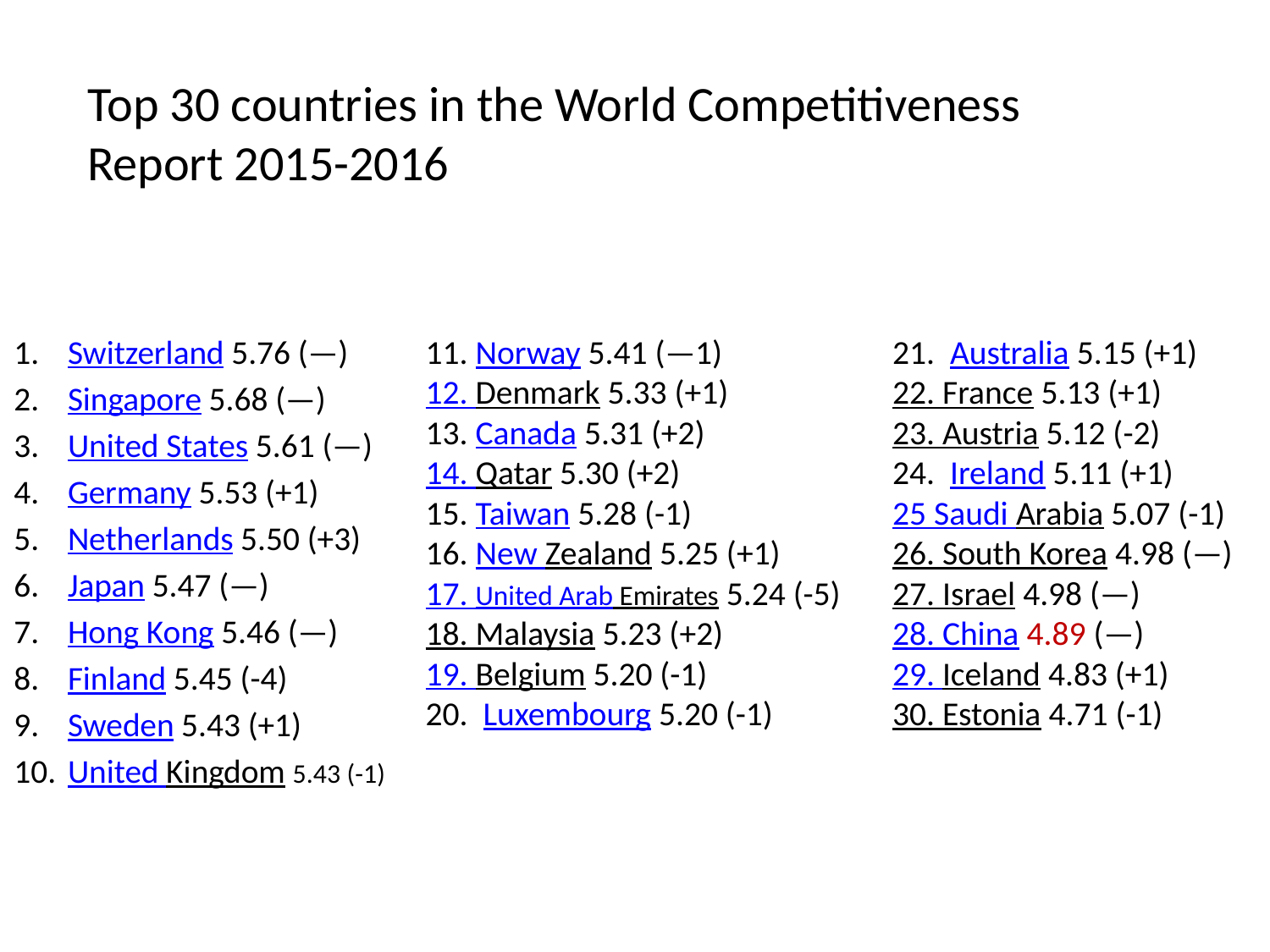

Top 30 countries in the World Competitiveness Report 2015-2016
11. Norway 5.41 (—1)
12. Denmark 5.33 (+1)
13. Canada 5.31 (+2)
14. Qatar 5.30 (+2)
15. Taiwan 5.28 (-1)
16. New Zealand 5.25 (+1)
17. United Arab Emirates 5.24 (-5)
18. Malaysia 5.23 (+2)
19. Belgium 5.20 (-1)
20.  Luxembourg 5.20 (-1)

 Switzerland 5.76 (—)
 Singapore 5.68 (—)
 United States 5.61 (—)
 Germany 5.53 (+1)
 Netherlands 5.50 (+3)
 Japan 5.47 (—)
 Hong Kong 5.46 (—)
 Finland 5.45 (-4)
 Sweden 5.43 (+1)
 United Kingdom 5.43 (-1)

21.  Australia 5.15 (+1)
22. France 5.13 (+1)
23. Austria 5.12 (-2)
24.  Ireland 5.11 (+1)
25 Saudi Arabia 5.07 (-1)
26. South Korea 4.98 (—)
27. Israel 4.98 (—)
28. China 4.89 (—)
29. Iceland 4.83 (+1)
30. Estonia 4.71 (-1)